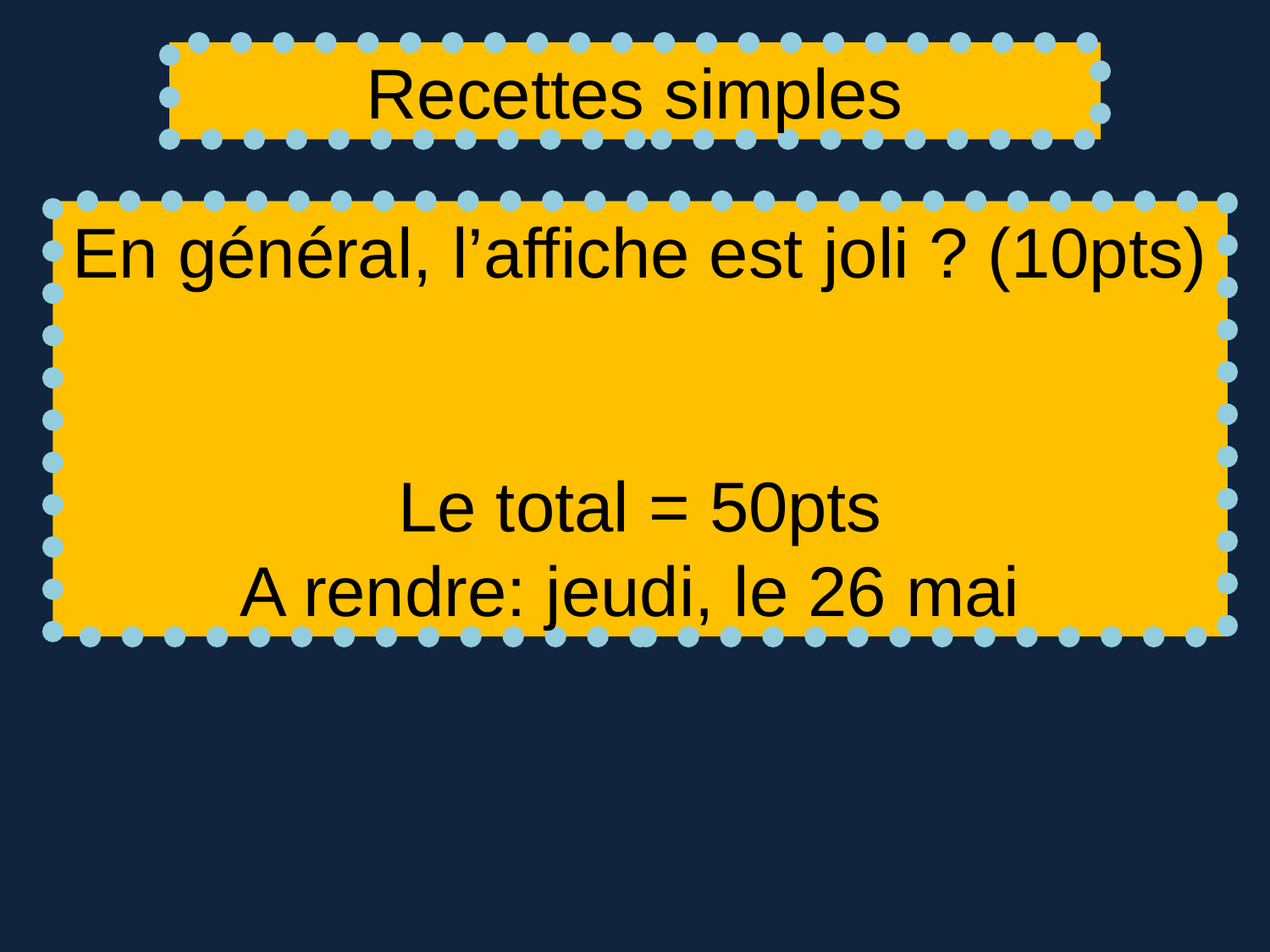

Recettes simples
En général, l’affiche est joli ? (10pts)

Le total = 50pts
A rendre: jeudi, le 26 mai